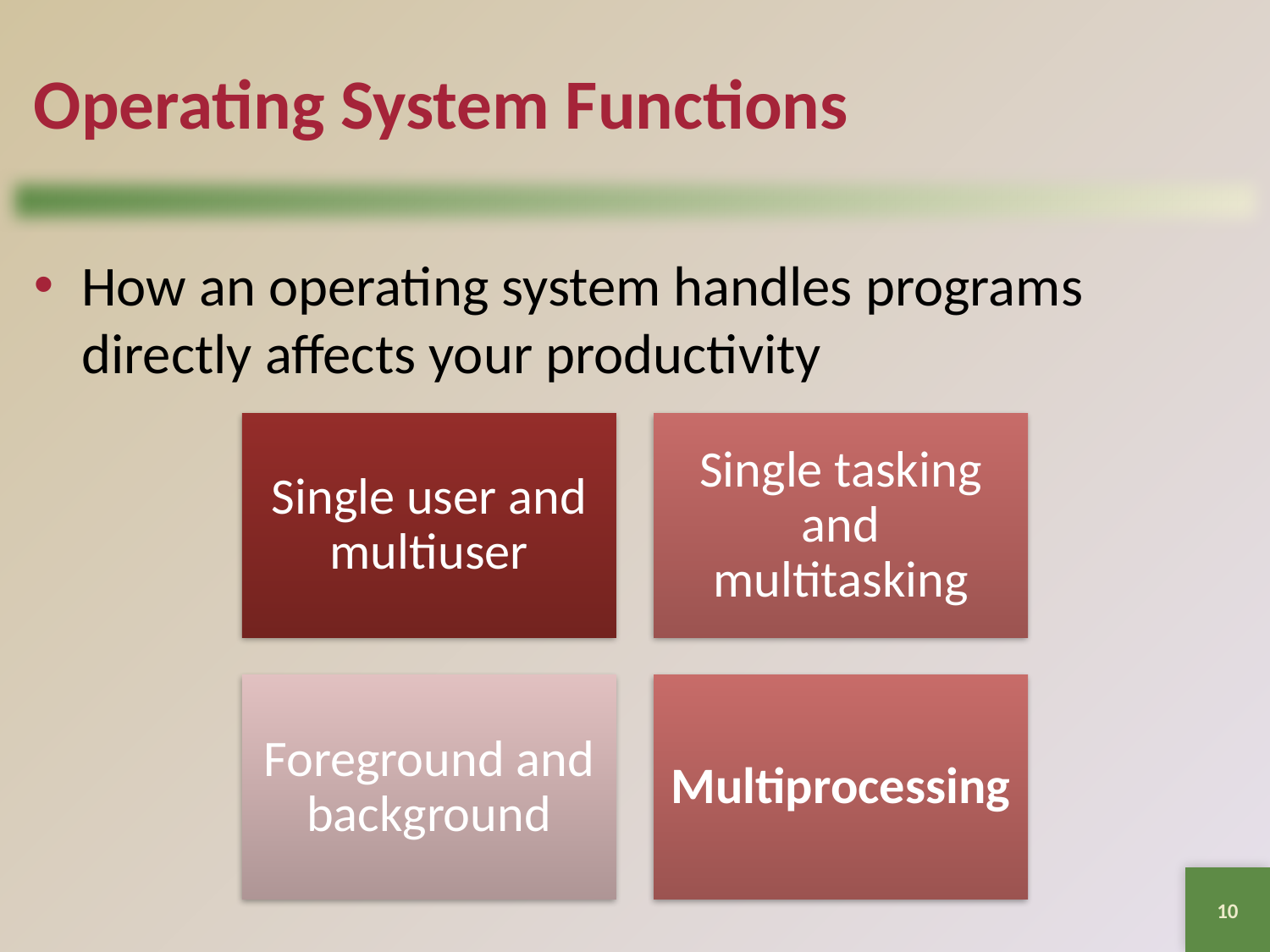

# Operating System Functions
How an operating system handles programs directly affects your productivity
Single user and multiuser
Single tasking and multitasking
Foreground and background
Multiprocessing
10